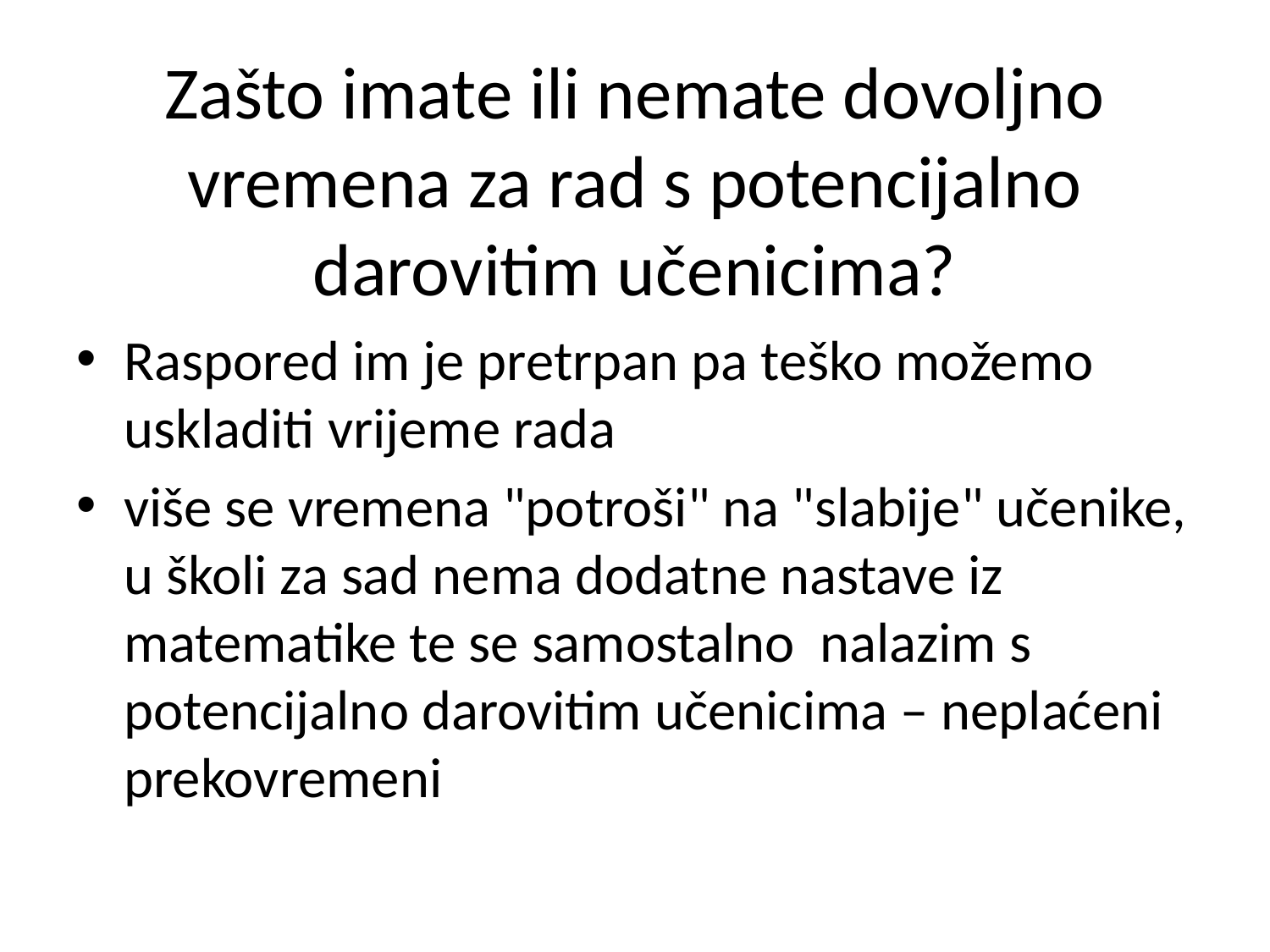

# Zašto imate ili nemate dovoljno vremena za rad s potencijalno darovitim učenicima?
Raspored im je pretrpan pa teško možemo uskladiti vrijeme rada
više se vremena "potroši" na "slabije" učenike, u školi za sad nema dodatne nastave iz matematike te se samostalno  nalazim s potencijalno darovitim učenicima – neplaćeni prekovremeni